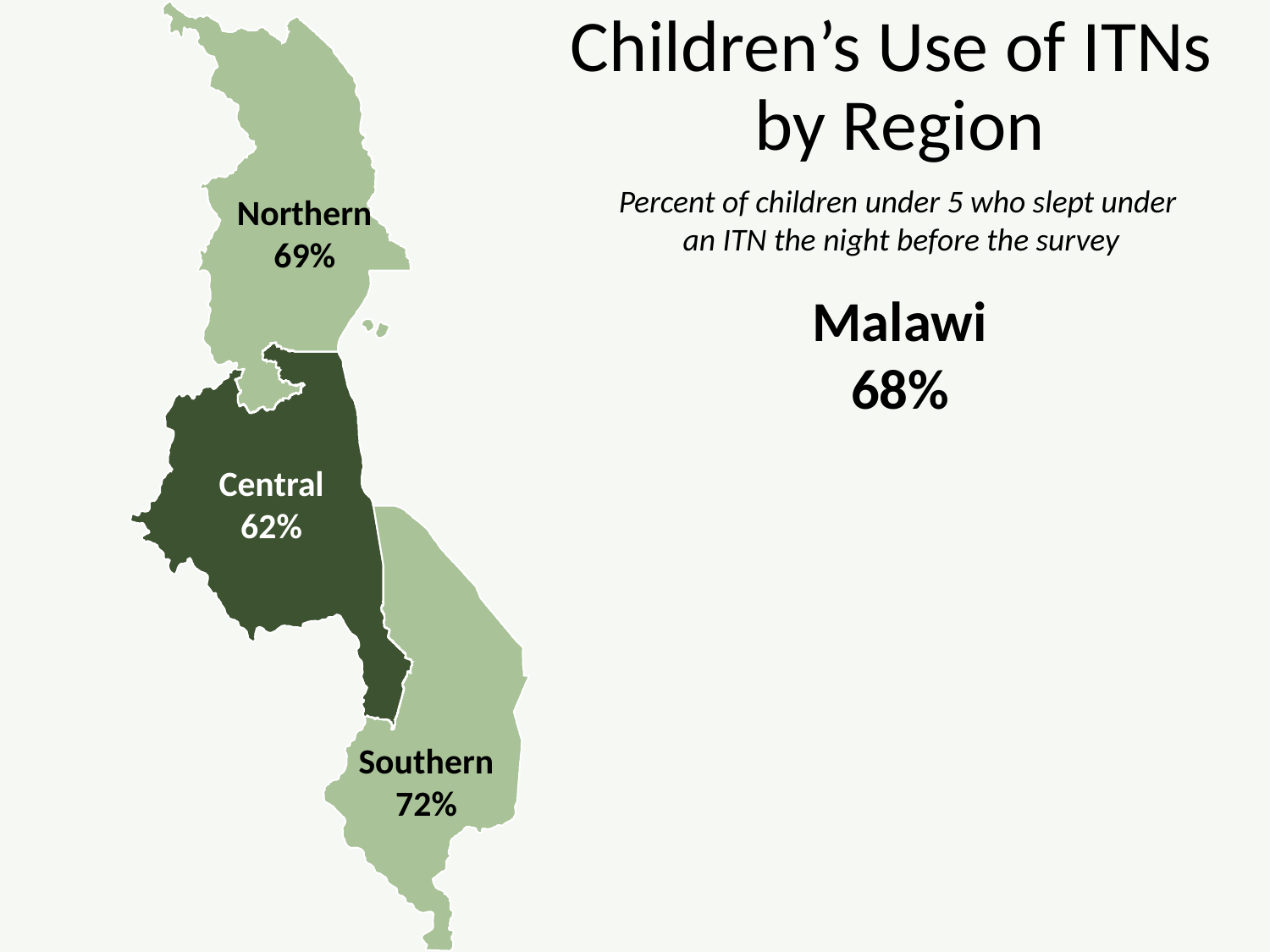

# Children’s Use of ITNs by Region
Percent of children under 5 who slept under
an ITN the night before the survey
Northern
69%
Malawi
68%

Central
62%

Southern
72%